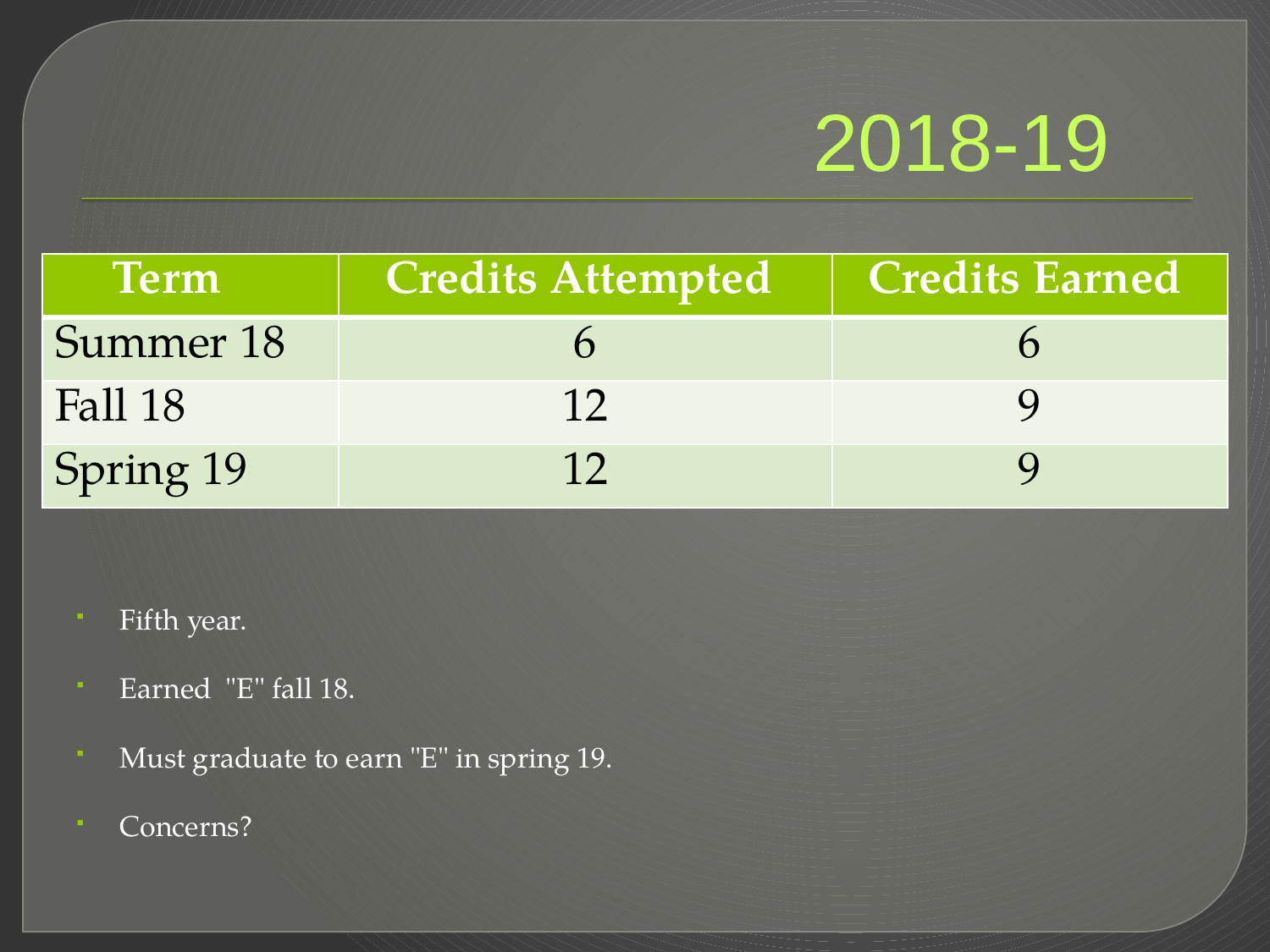

# 2018-19
| Term | Credits Attempted | Credits Earned |
| --- | --- | --- |
| Summer 18 | 6 | 6 |
| Fall 18 | 12 | 9 |
| Spring 19 | 12 | 9 |

Fifth year.

Earned  "E" fall 18.

Must graduate to earn "E" in spring 19.

Concerns?